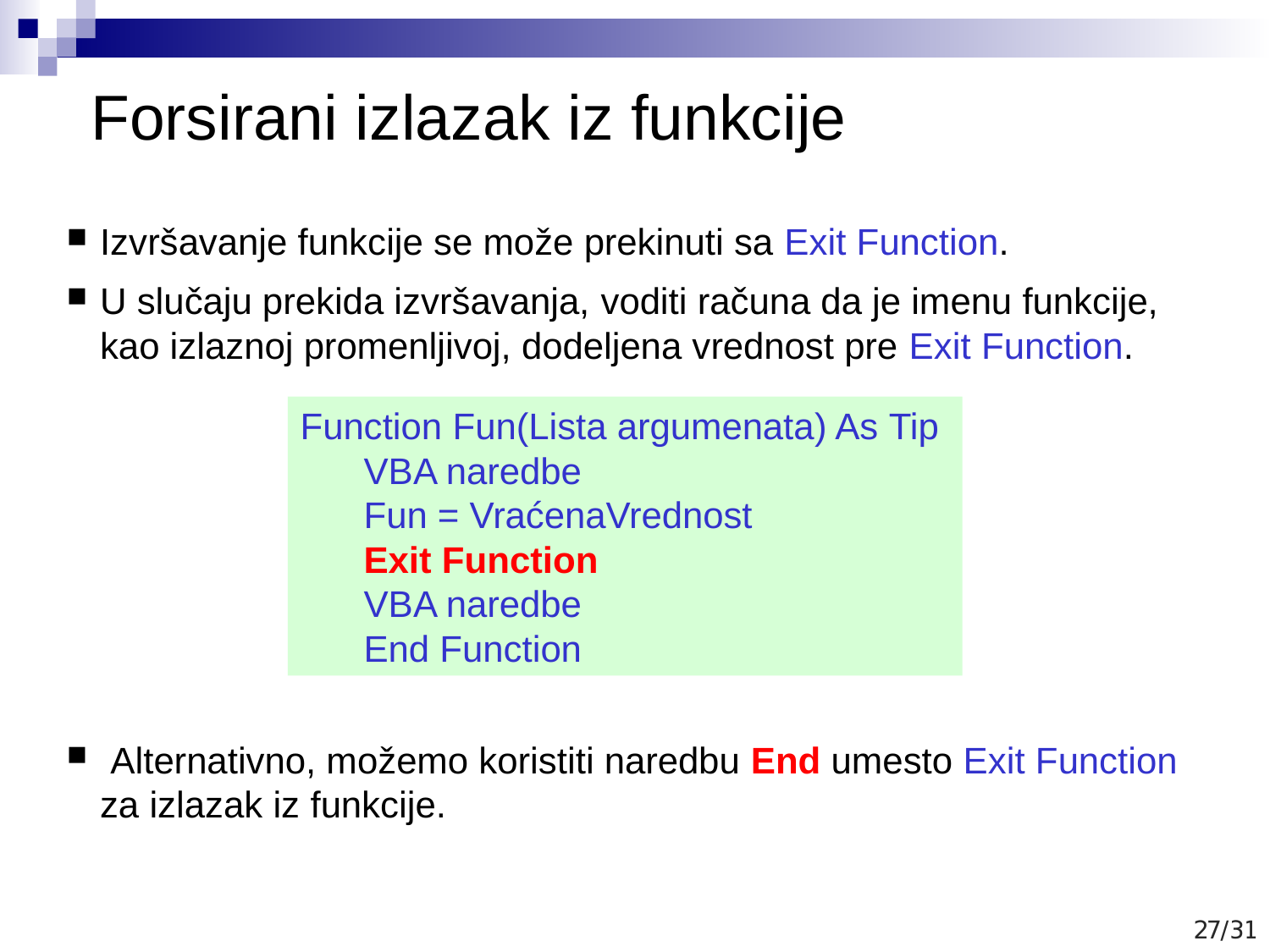

# Forsirani izlazak iz funkcije
Izvršavanje funkcije se može prekinuti sa Exit Function.
U slučaju prekida izvršavanja, voditi računa da je imenu funkcije, kao izlaznoj promenljivoj, dodeljena vrednost pre Exit Function.

 Alternativno, možemo koristiti naredbu End umesto Exit Function za izlazak iz funkcije.
Function Fun(Lista argumenata) As Tip
VBA naredbe
Fun = VraćenaVrednost
Exit Function
VBA naredbe
End Function
27/31